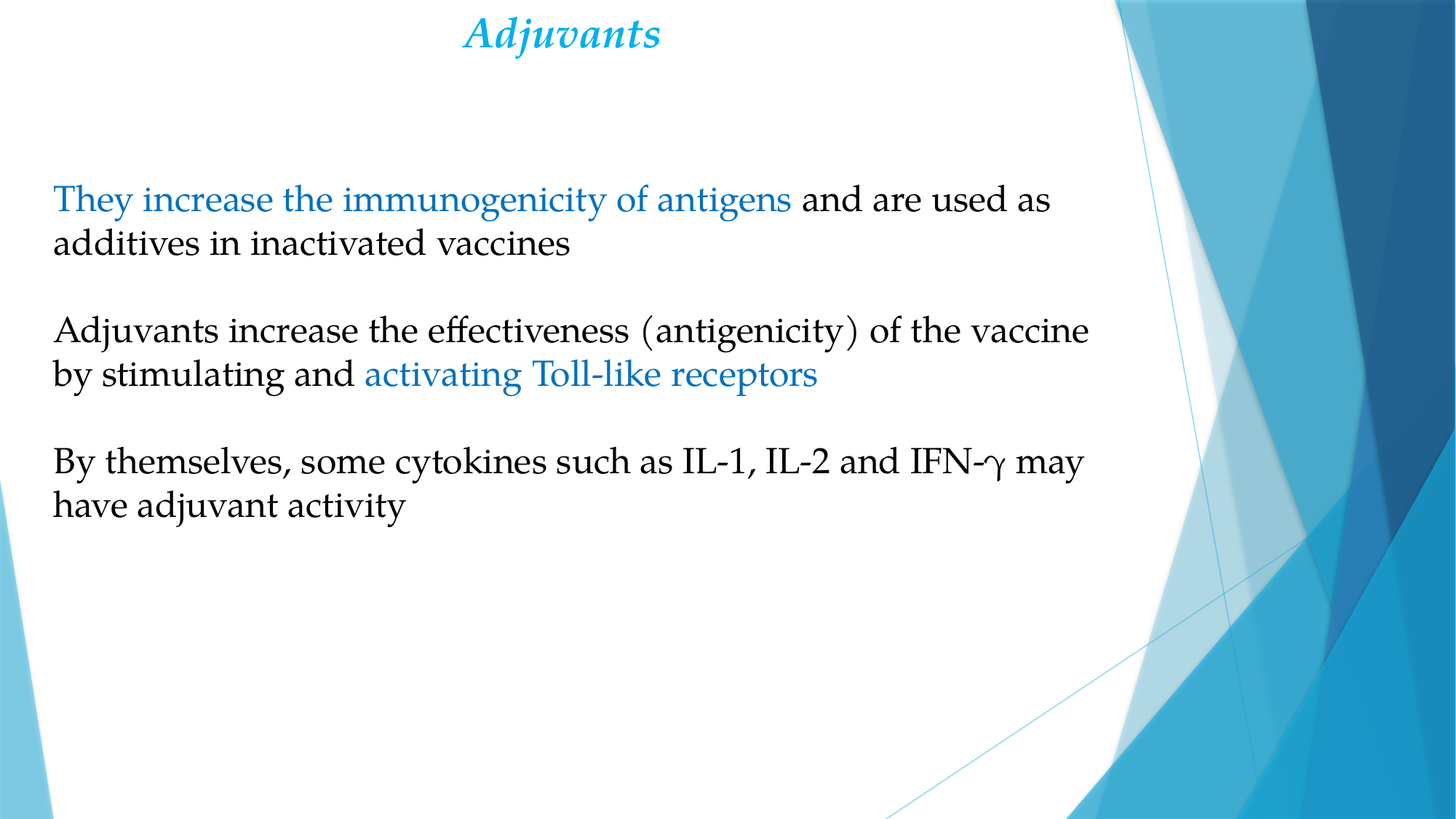

Adjuvants
They increase the immunogenicity of antigens and are used as additives in inactivated vaccines

Adjuvants increase the effectiveness (antigenicity) of the vaccine by stimulating and activating Toll-like receptors

By themselves, some cytokines such as IL-1, IL-2 and IFN-γ may have adjuvant activity